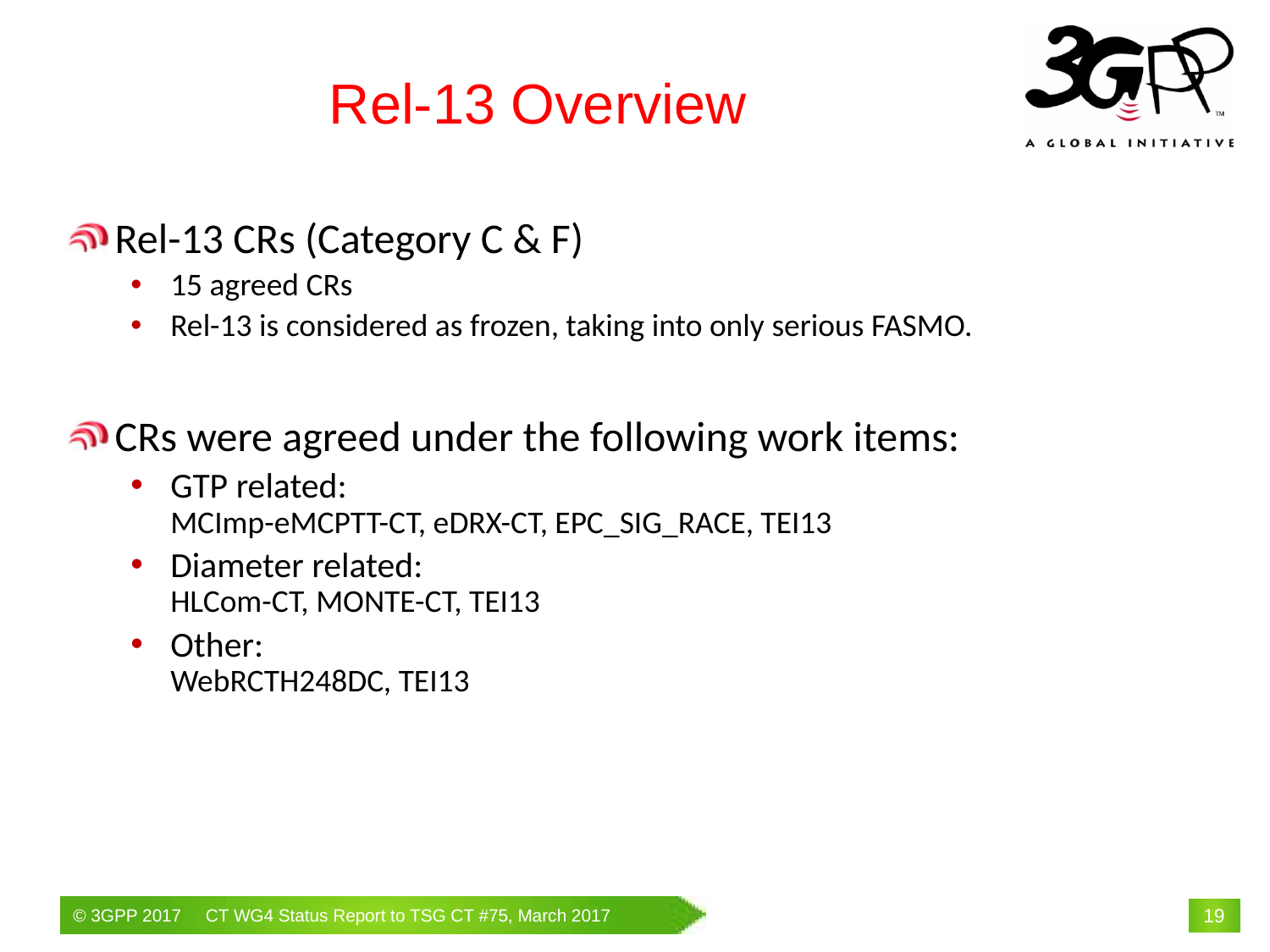

# Rel-13 Overview
Rel-13 CRs (Category C & F)
15 agreed CRs
Rel-13 is considered as frozen, taking into only serious FASMO.

CRs were agreed under the following work items:
GTP related:
MCImp-eMCPTT-CT, eDRX-CT, EPC_SIG_RACE, TEI13
Diameter related:
HLCom-CT, MONTE-CT, TEI13
Other:
WebRCTH248DC, TEI13